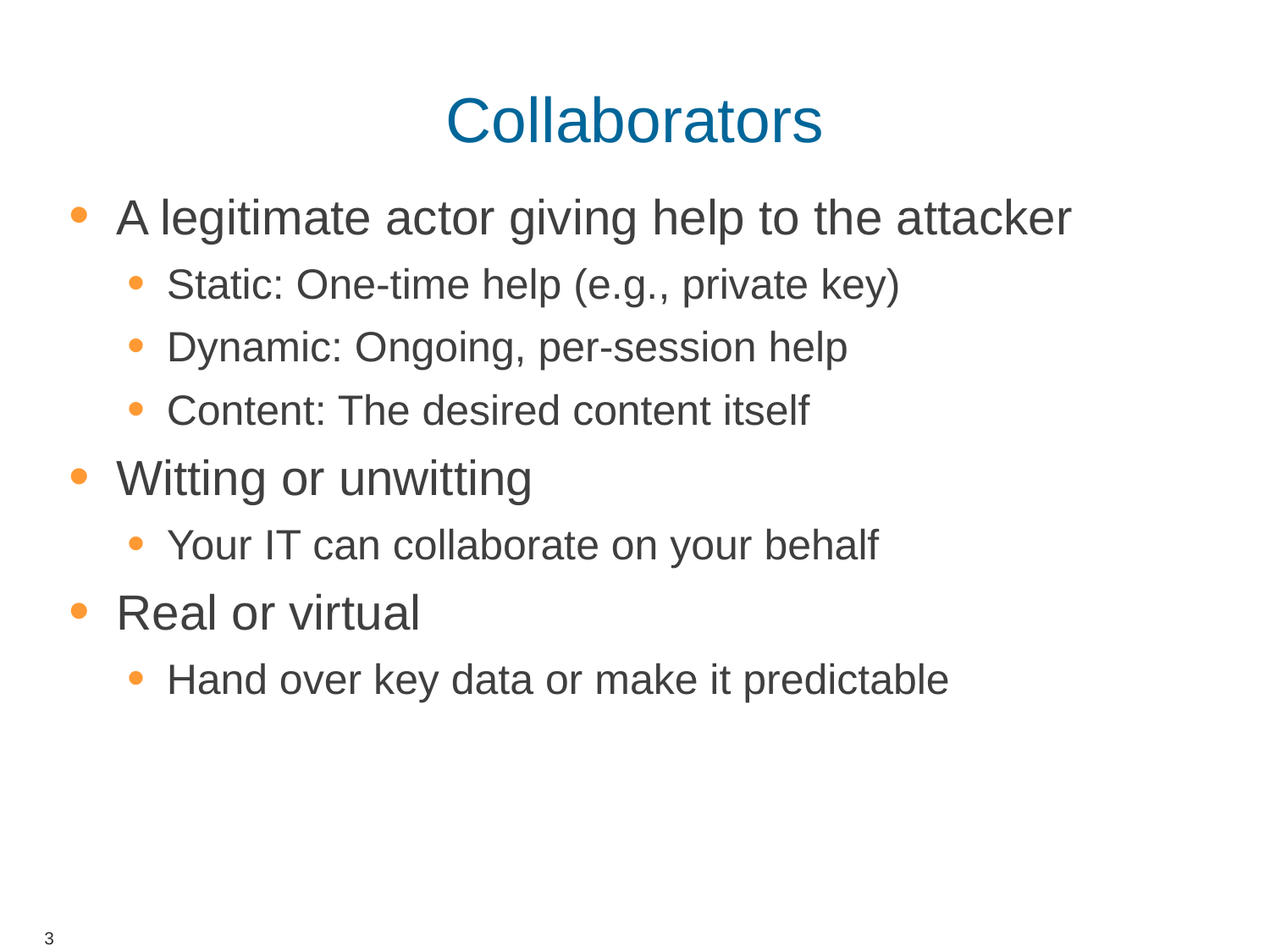

# Collaborators
A legitimate actor giving help to the attacker
Static: One-time help (e.g., private key)
Dynamic: Ongoing, per-session help
Content: The desired content itself
Witting or unwitting
Your IT can collaborate on your behalf
Real or virtual
Hand over key data or make it predictable
3